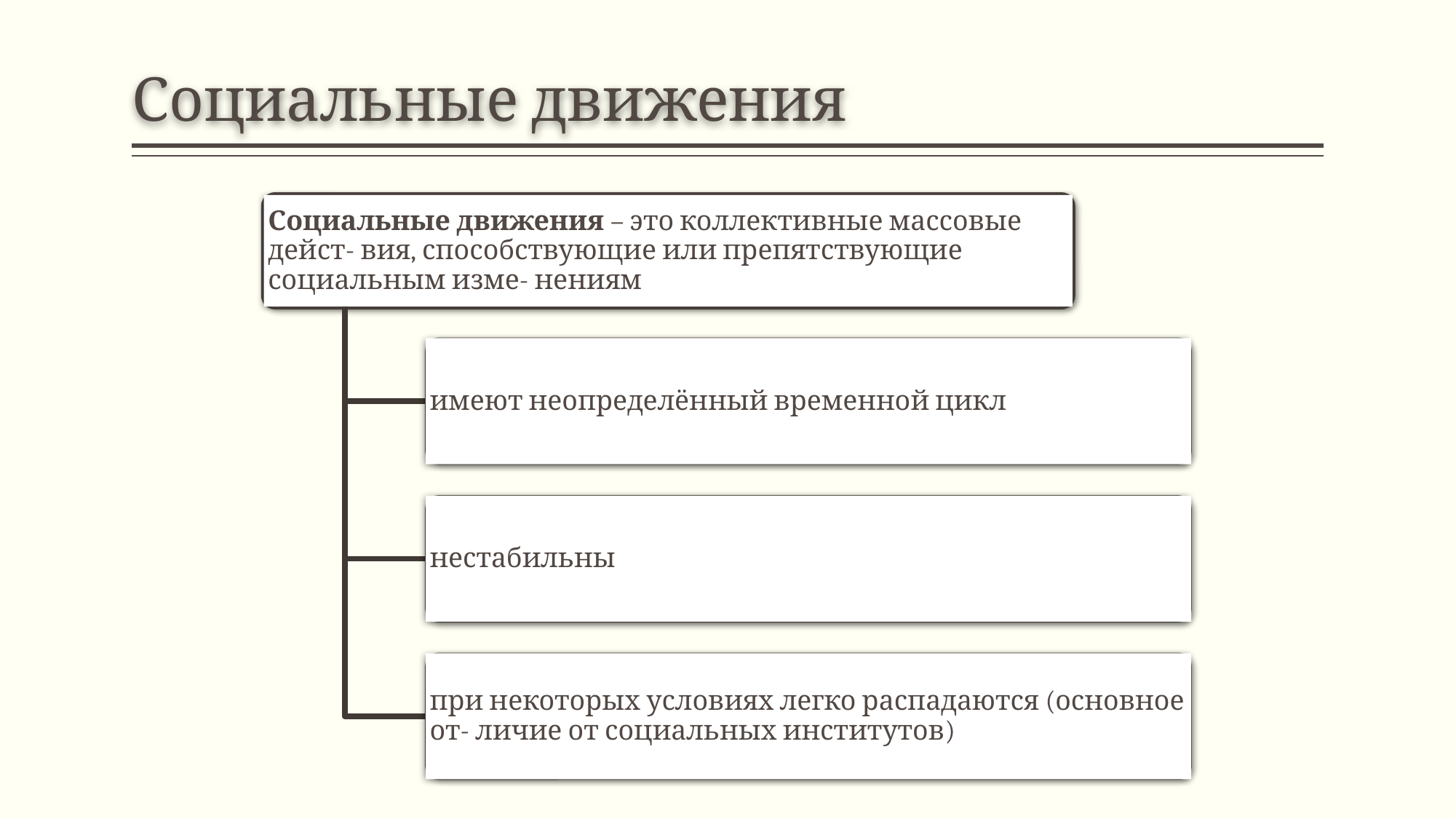

# Социальные движения

Социальные движения – это коллективные массовые дейст- вия, способствующие или препятствующие социальным изме- нениям

имеют неопределённый временной цикл

нестабильны

при некоторых условиях легко распадаются (основное от- личие от социальных институтов)